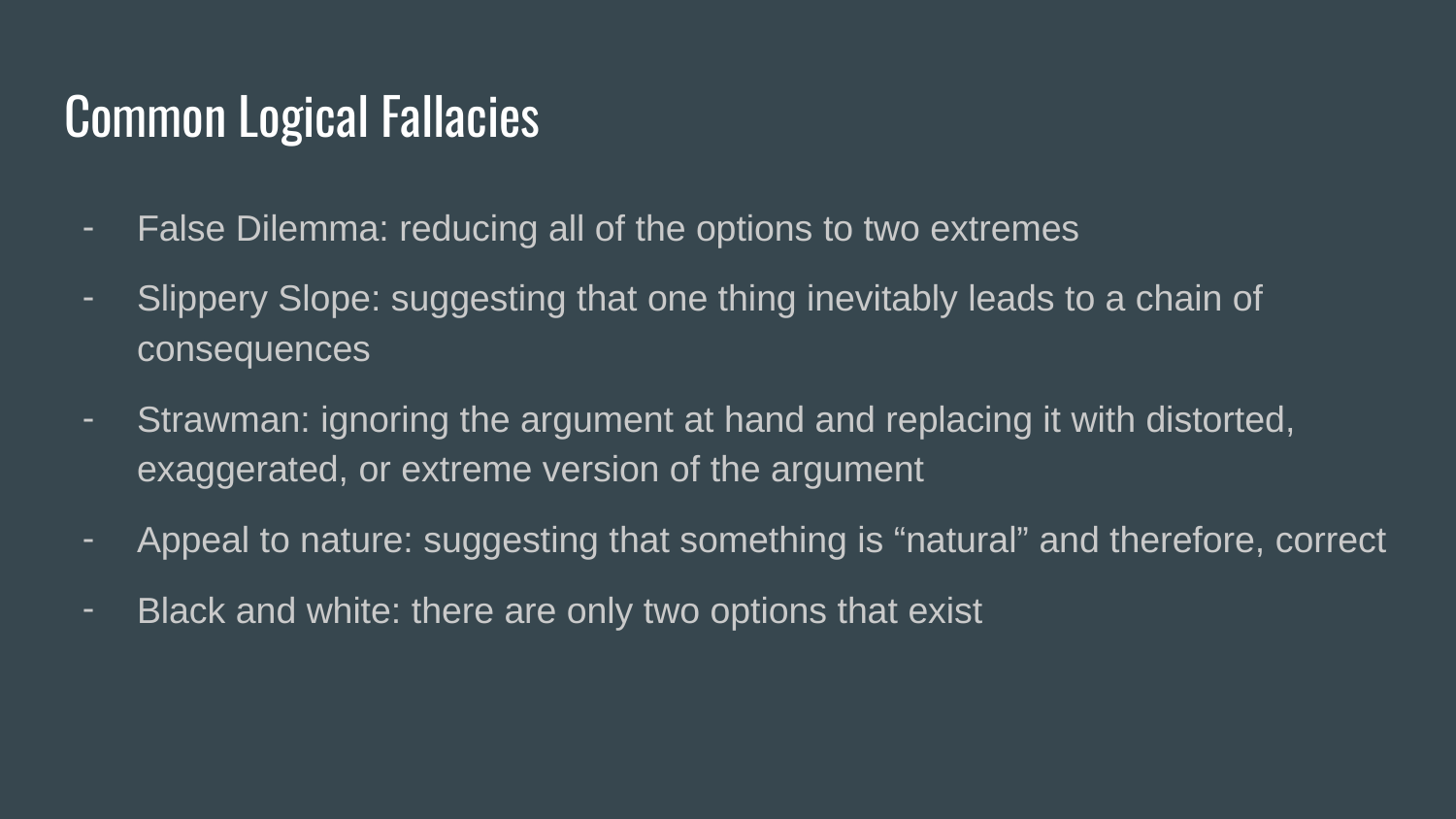

# Common Logical Fallacies
False Dilemma: reducing all of the options to two extremes
Slippery Slope: suggesting that one thing inevitably leads to a chain of consequences
Strawman: ignoring the argument at hand and replacing it with distorted, exaggerated, or extreme version of the argument
Appeal to nature: suggesting that something is “natural” and therefore, correct
Black and white: there are only two options that exist